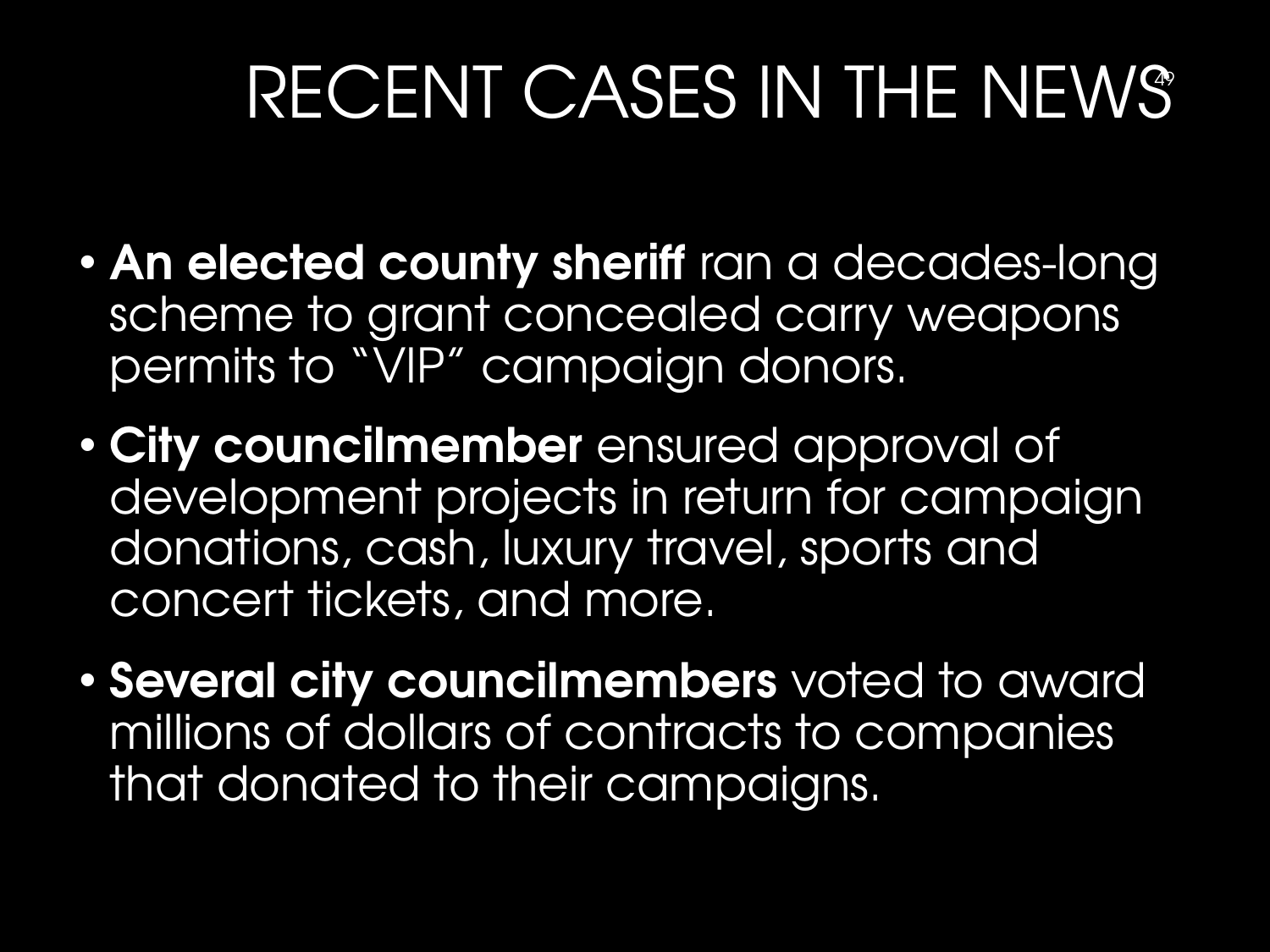

Recent Cases in the News
49
An elected county sheriff ran a decades-long scheme to grant concealed carry weapons permits to “VIP” campaign donors.
City councilmember ensured approval of development projects in return for campaign donations, cash, luxury travel, sports and concert tickets, and more.
Several city councilmembers voted to award millions of dollars of contracts to companies that donated to their campaigns.